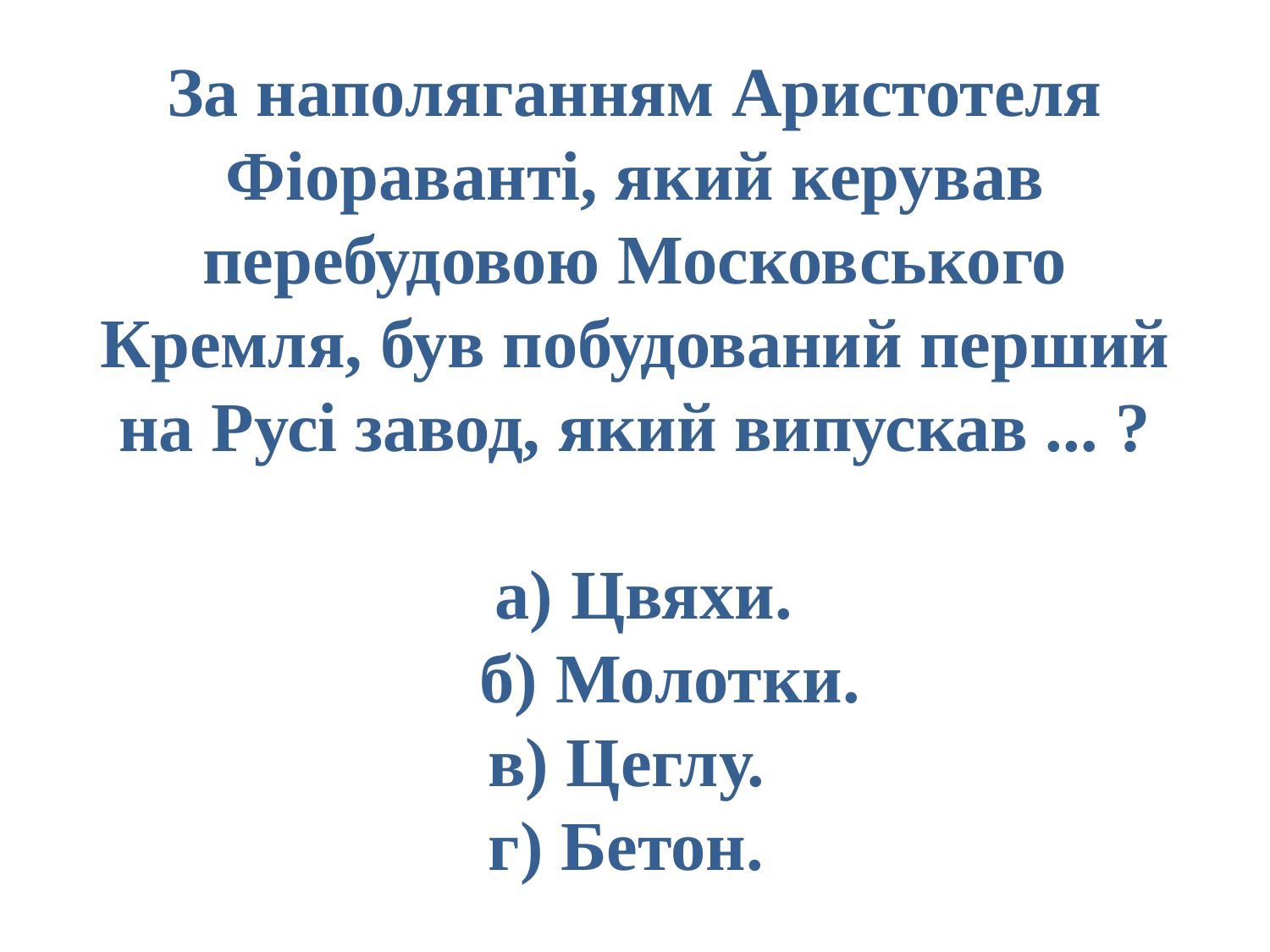

# За наполяганням Аристотеля Фіораванті, який керував перебудовою Московського Кремля, був побудований перший на Русі завод, який випускав ... ? а) Цвяхи. б) Молотки. в) Цеглу. г) Бетон.